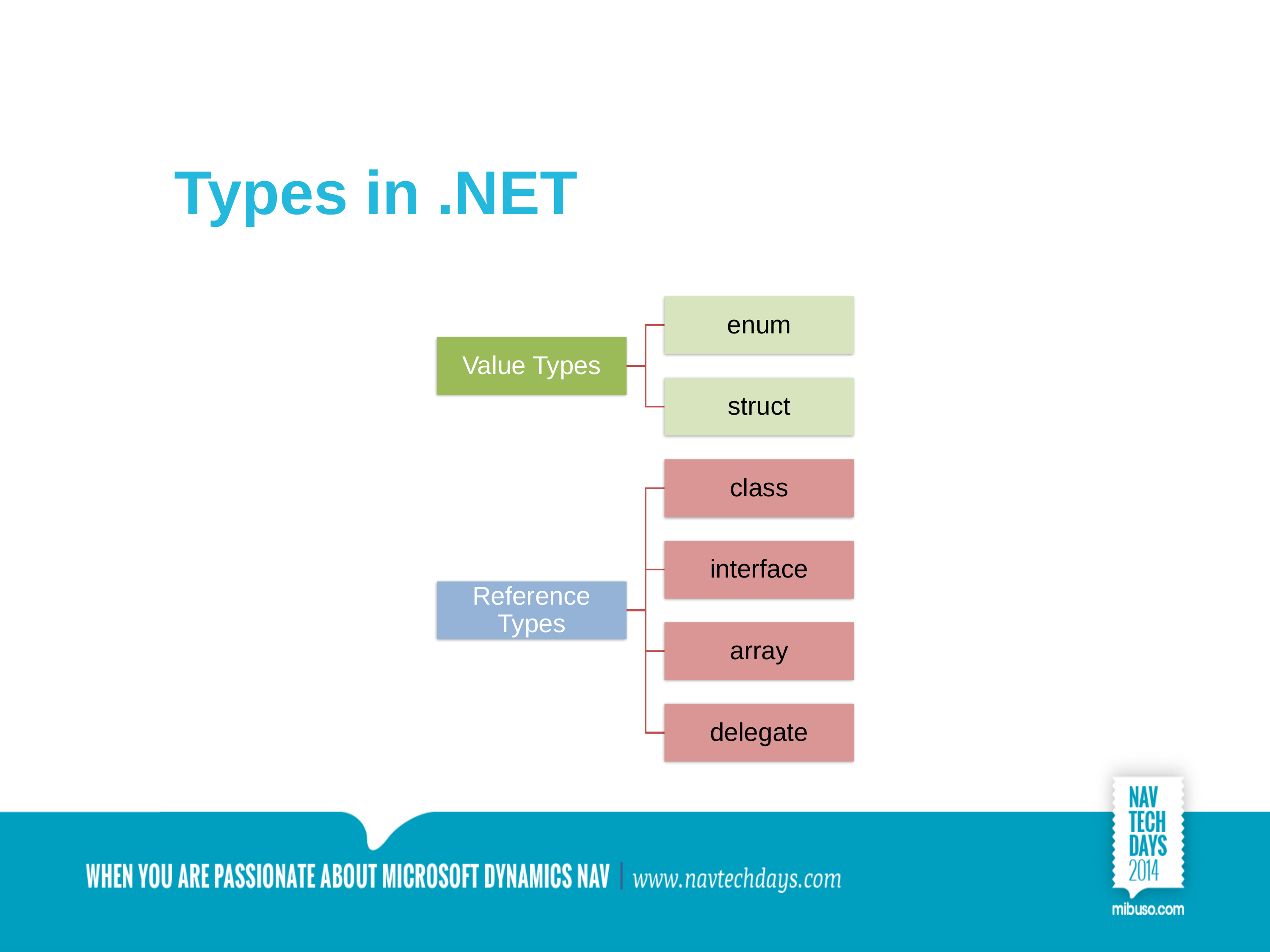

# Types in .NET
Value Types
enum
struct
Reference Types
class
interface
array
delegate